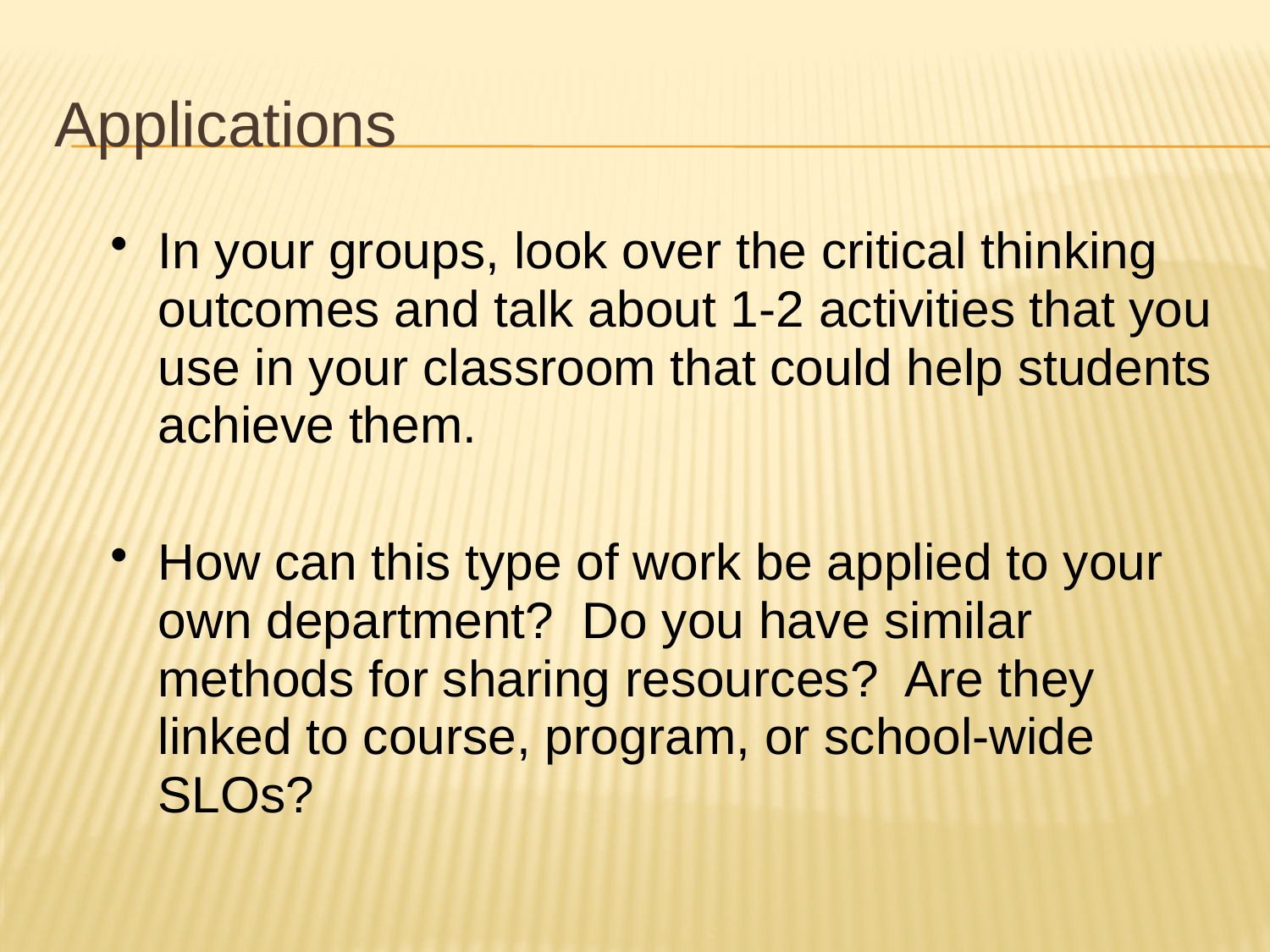

# Applications
In your groups, look over the critical thinking outcomes and talk about 1-2 activities that you use in your classroom that could help students achieve them.

How can this type of work be applied to your own department?  Do you have similar methods for sharing resources?  Are they linked to course, program, or school-wide SLOs?